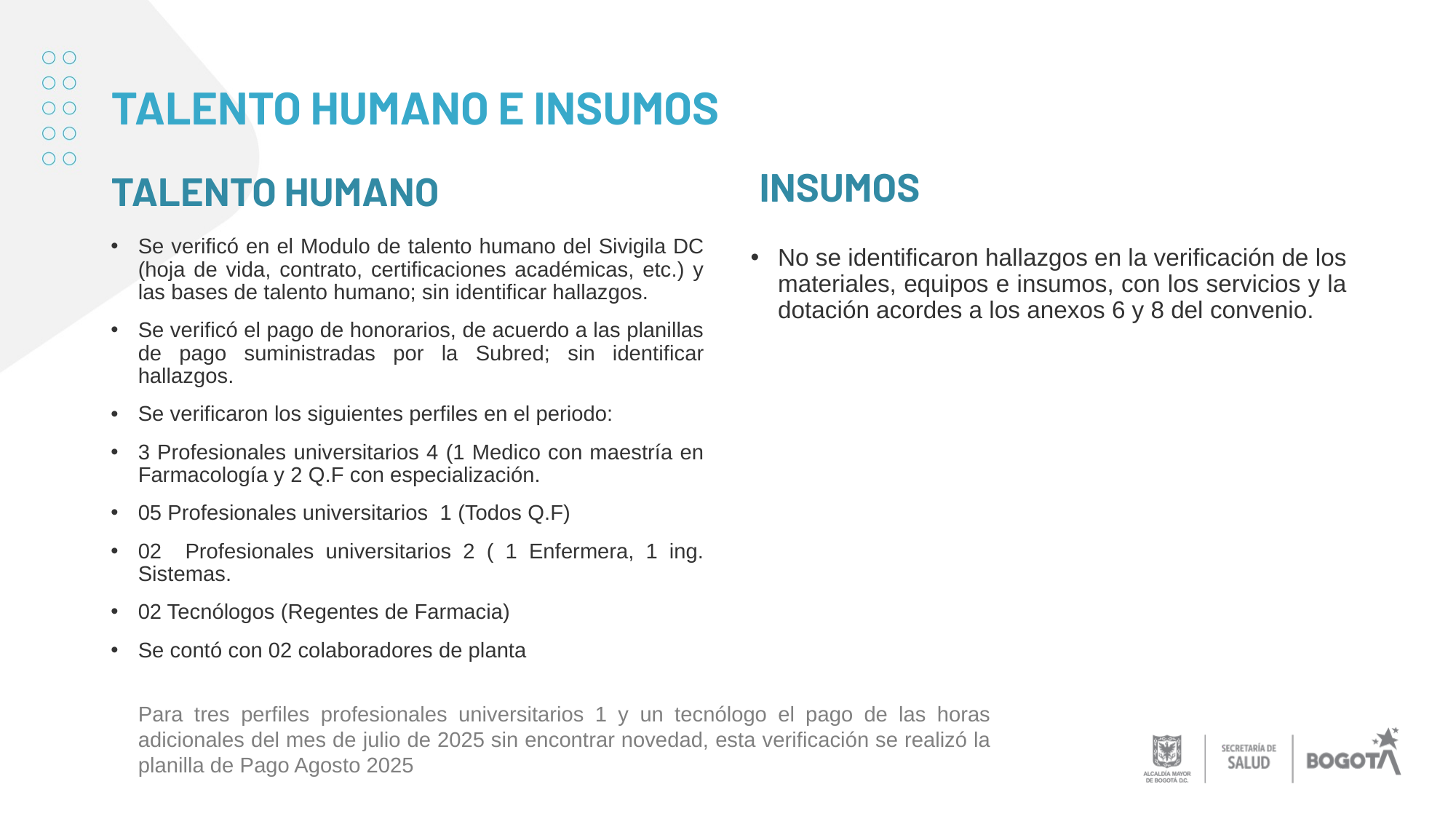

# TALENTO HUMANO E INSUMOS
INSUMOS
TALENTO HUMANO
Se verificó en el Modulo de talento humano del Sivigila DC (hoja de vida, contrato, certificaciones académicas, etc.) y las bases de talento humano; sin identificar hallazgos.
Se verificó el pago de honorarios, de acuerdo a las planillas de pago suministradas por la Subred; sin identificar hallazgos.
Se verificaron los siguientes perfiles en el periodo:
3 Profesionales universitarios 4 (1 Medico con maestría en Farmacología y 2 Q.F con especialización.
05 Profesionales universitarios  1 (Todos Q.F)
02  Profesionales universitarios 2 ( 1 Enfermera, 1 ing. Sistemas.
02 Tecnólogos (Regentes de Farmacia)
Se contó con 02 colaboradores de planta
No se identificaron hallazgos en la verificación de los materiales, equipos e insumos, con los servicios y la dotación acordes a los anexos 6 y 8 del convenio.
Para tres perfiles profesionales universitarios 1 y un tecnólogo el pago de las horas adicionales del mes de julio de 2025 sin encontrar novedad, esta verificación se realizó la planilla de Pago Agosto 2025